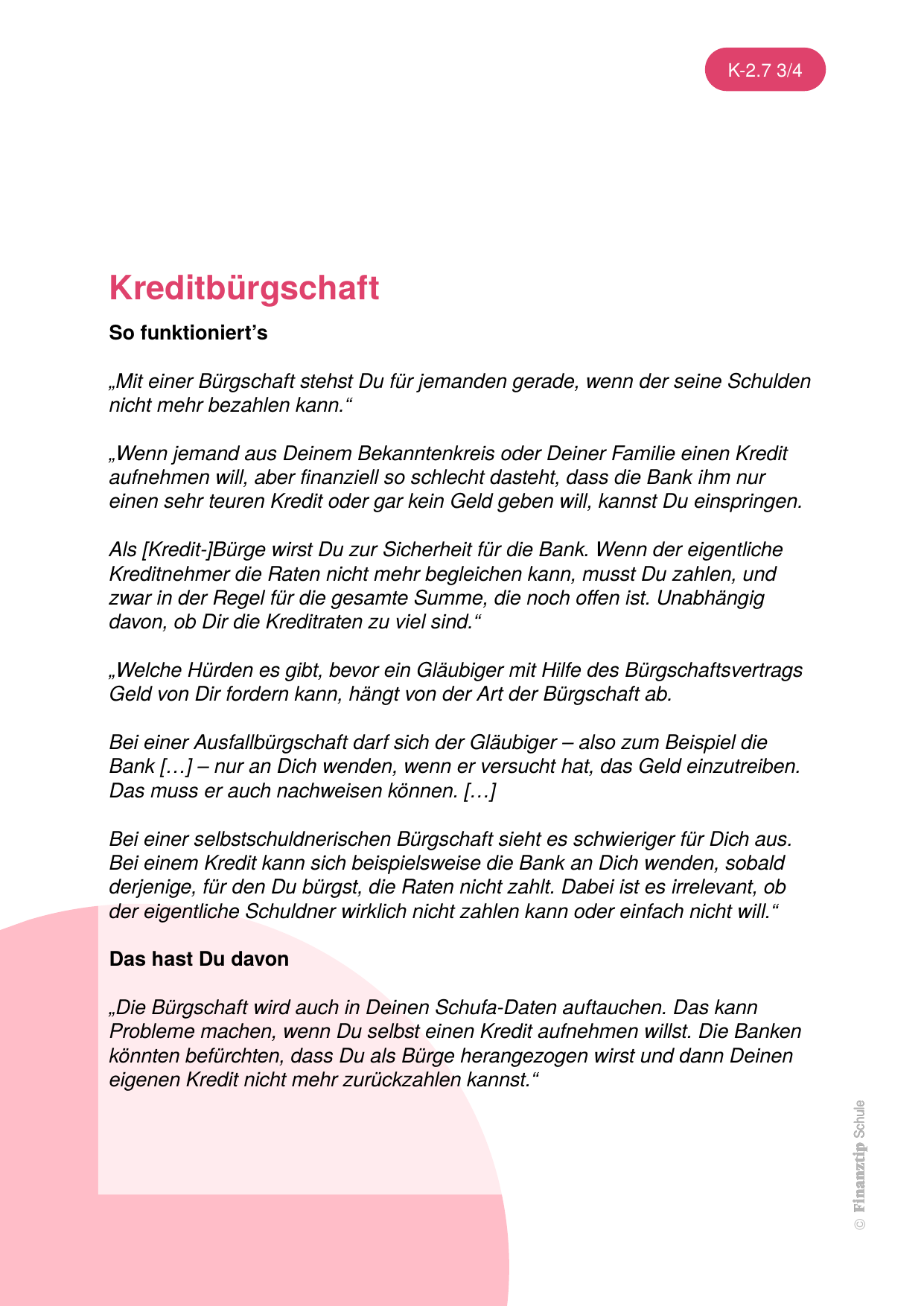

Kreditbürgschaft
So funktioniert’s

„Mit einer Bürgschaft stehst Du für jemanden gerade, wenn der seine Schulden nicht mehr bezahlen kann.“

„Wenn jemand aus Deinem Bekanntenkreis oder Deiner Familie einen Kredit aufnehmen will, aber finanziell so schlecht dasteht, dass die Bank ihm nur einen sehr teuren Kredit oder gar kein Geld geben will, kannst Du einspringen.

Als [Kredit-]Bürge wirst Du zur Sicherheit für die Bank. Wenn der eigentliche Kreditnehmer die Raten nicht mehr begleichen kann, musst Du zahlen, und zwar in der Regel für die gesamte Summe, die noch offen ist. Unabhängig davon, ob Dir die Kreditraten zu viel sind.“

„Welche Hürden es gibt, bevor ein Gläubiger mit Hilfe des Bürgschaftsvertrags Geld von Dir fordern kann, hängt von der Art der Bürgschaft ab.

Bei einer Ausfallbürgschaft darf sich der Gläubiger – also zum Beispiel die Bank […] – nur an Dich wenden, wenn er versucht hat, das Geld einzutreiben. Das muss er auch nachweisen können. […]

Bei einer selbstschuldnerischen Bürgschaft sieht es schwieriger für Dich aus. Bei einem Kredit kann sich beispielsweise die Bank an Dich wenden, sobald derjenige, für den Du bürgst, die Raten nicht zahlt. Dabei ist es irrelevant, ob der eigentliche Schuldner wirklich nicht zahlen kann oder einfach nicht will.“

Das hast Du davon

„Die Bürgschaft wird auch in Deinen Schufa-Daten auftauchen. Das kann Probleme machen, wenn Du selbst einen Kredit aufnehmen willst. Die Banken könnten befürchten, dass Du als Bürge herangezogen wirst und dann Deinen eigenen Kredit nicht mehr zurückzahlen kannst.“